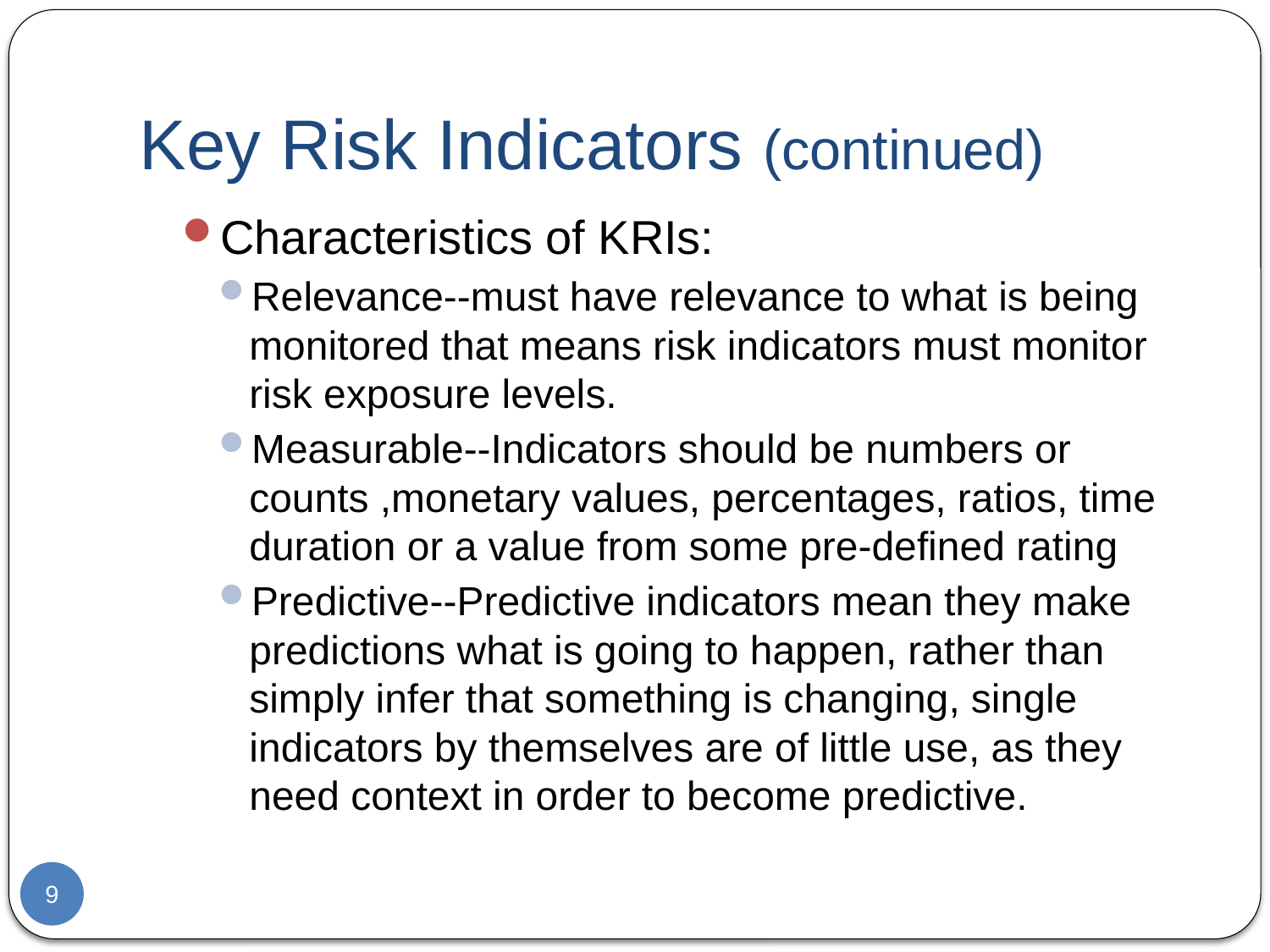

# Key Risk Indicators (continued)
Characteristics of KRIs:
Relevance--must have relevance to what is being monitored that means risk indicators must monitor risk exposure levels.
Measurable--Indicators should be numbers or counts ,monetary values, percentages, ratios, time duration or a value from some pre-defined rating
Predictive--Predictive indicators mean they make predictions what is going to happen, rather than simply infer that something is changing, single indicators by themselves are of little use, as they need context in order to become predictive.
9